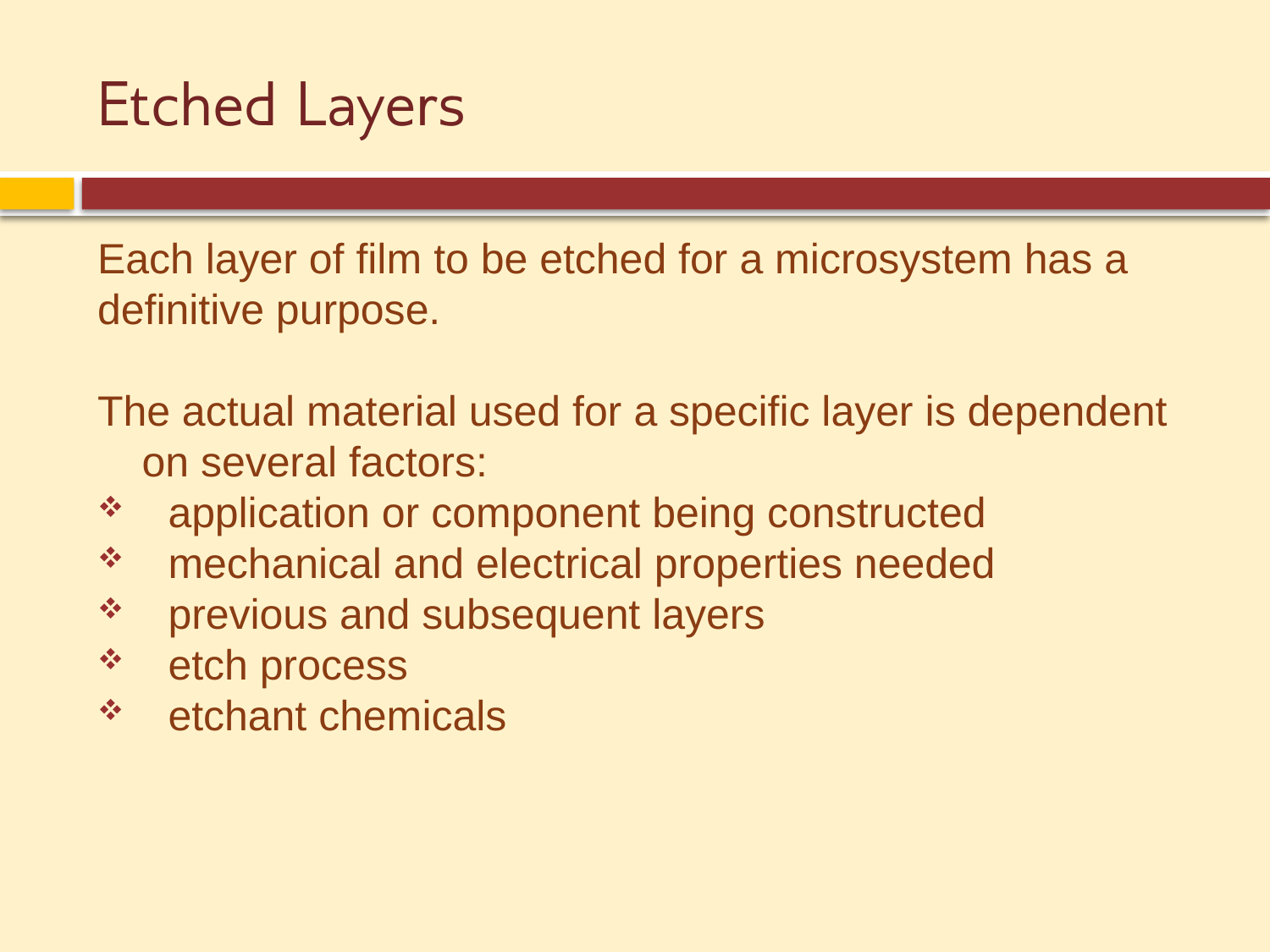

# Etched Layers
Each layer of film to be etched for a microsystem has a definitive purpose.

The actual material used for a specific layer is dependent on several factors:
application or component being constructed
mechanical and electrical properties needed
previous and subsequent layers
etch process
etchant chemicals